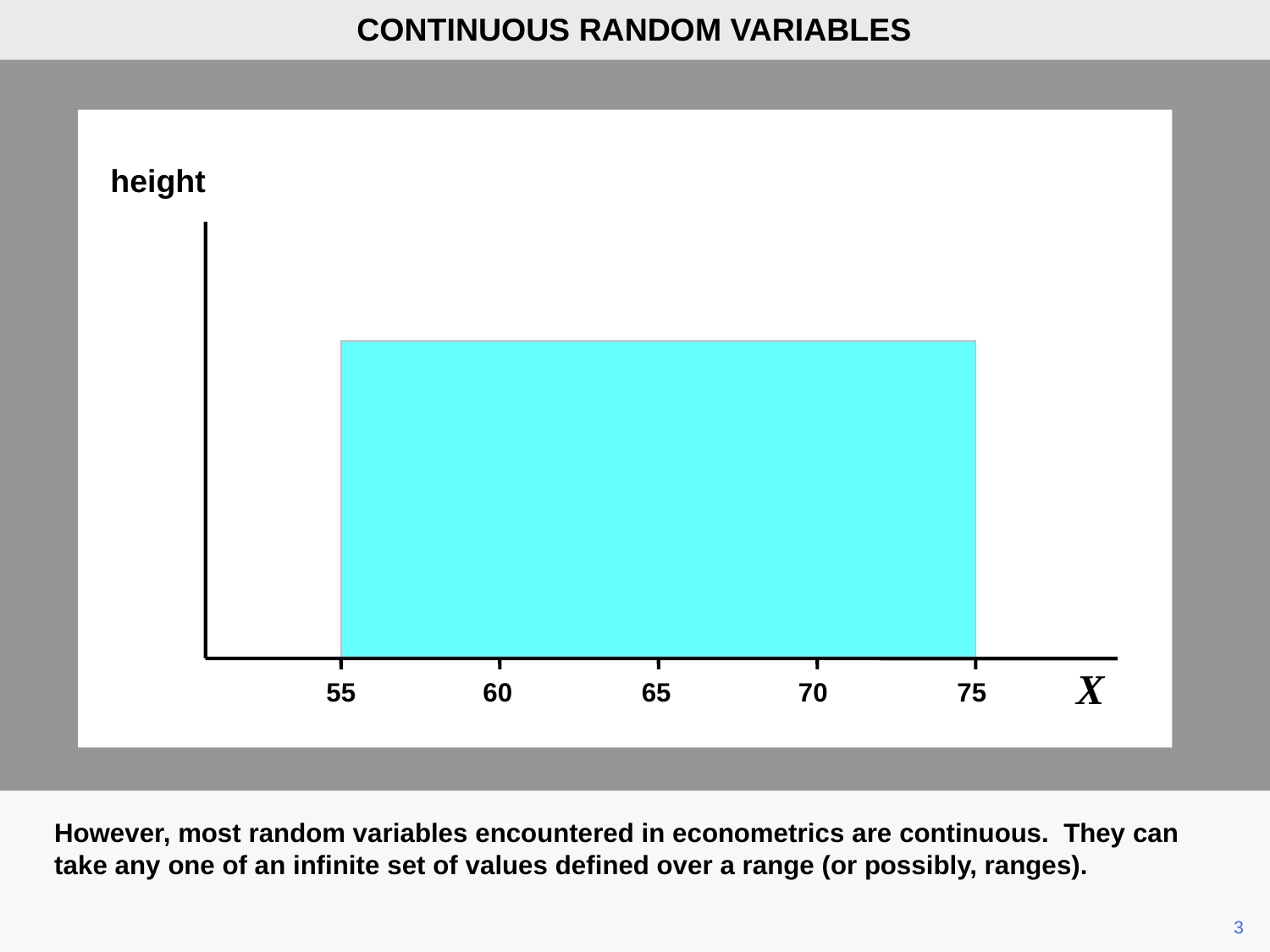

CONTINUOUS RANDOM VARIABLES

height

X

55
65
60
70
75

However, most random variables encountered in econometrics are continuous.  They can take any one of an infinite set of values defined over a range (or possibly, ranges).
	3